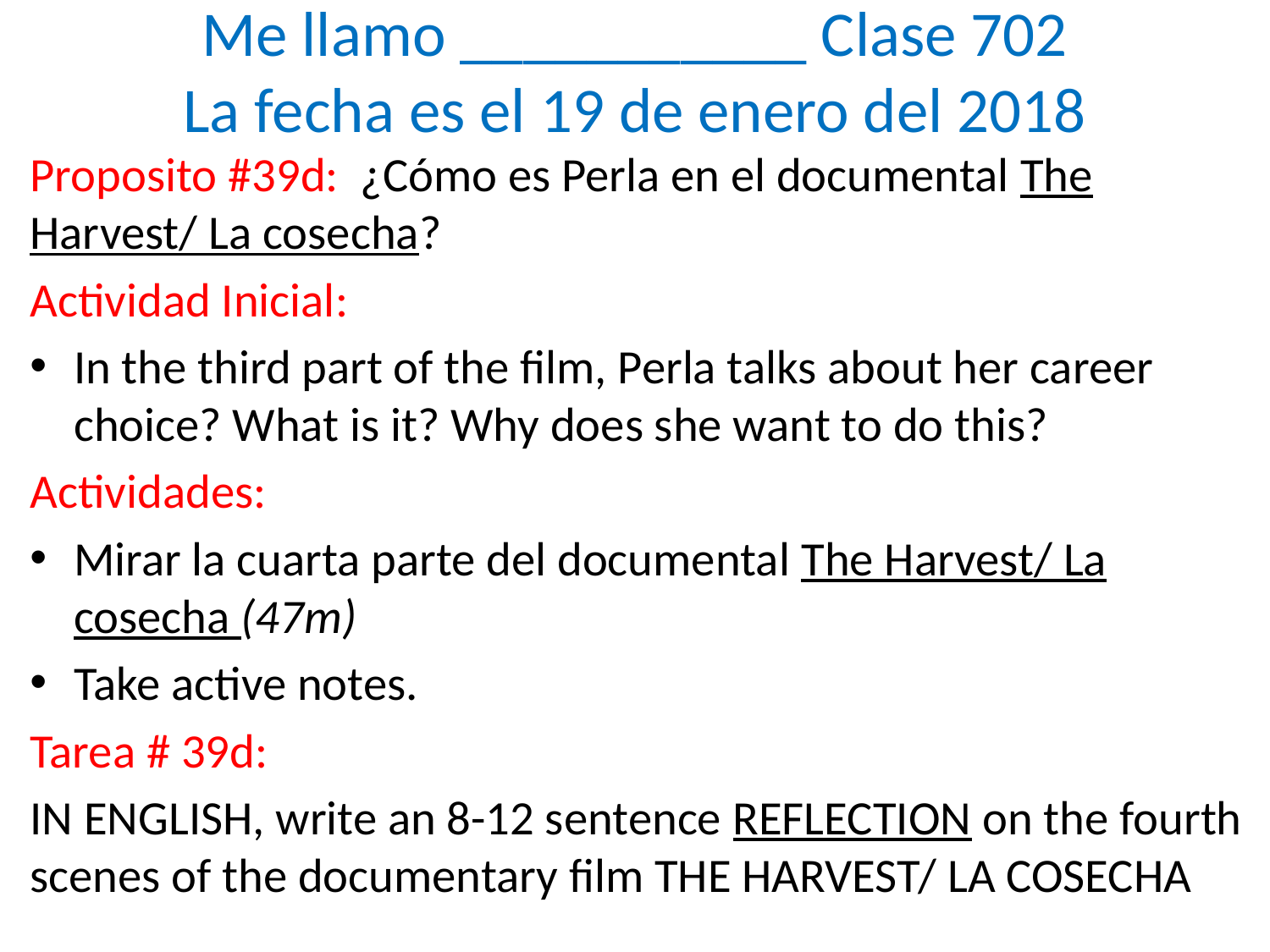

# Me llamo ___________ Clase 702 La fecha es el 19 de enero del 2018
Proposito #39d:  ¿Cómo es Perla en el documental The Harvest/ La cosecha?
Actividad Inicial:
In the third part of the film, Perla talks about her career choice? What is it? Why does she want to do this?
Actividades:
Mirar la cuarta parte del documental The Harvest/ La cosecha (47m)
Take active notes.
Tarea # 39d:
IN ENGLISH, write an 8-12 sentence REFLECTION on the fourth scenes of the documentary film THE HARVEST/ LA COSECHA